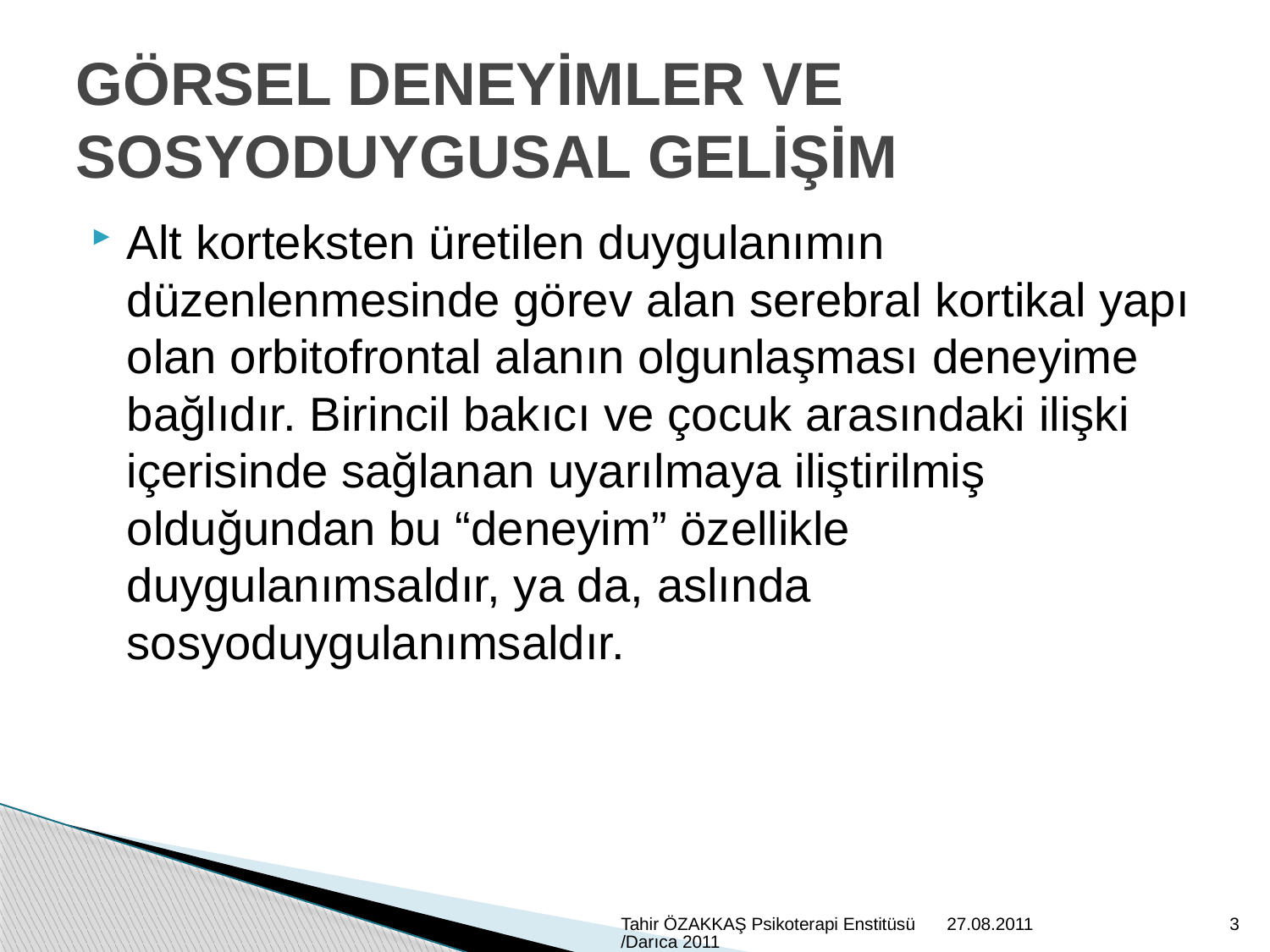

# GÖRSEL DENEYİMLER VE SOSYODUYGUSAL GELİŞİM
Alt korteksten üretilen duygulanımın düzenlenmesinde görev alan serebral kortikal yapı olan orbitofrontal alanın olgunlaşması deneyime bağlıdır. Birincil bakıcı ve çocuk arasındaki ilişki içerisinde sağlanan uyarılmaya iliştirilmiş olduğundan bu “deneyim” özellikle duygulanımsaldır, ya da, aslında sosyoduygulanımsaldır.
Tahir ÖZAKKAŞ Psikoterapi Enstitüsü /Darıca 2011
27.08.2011
3